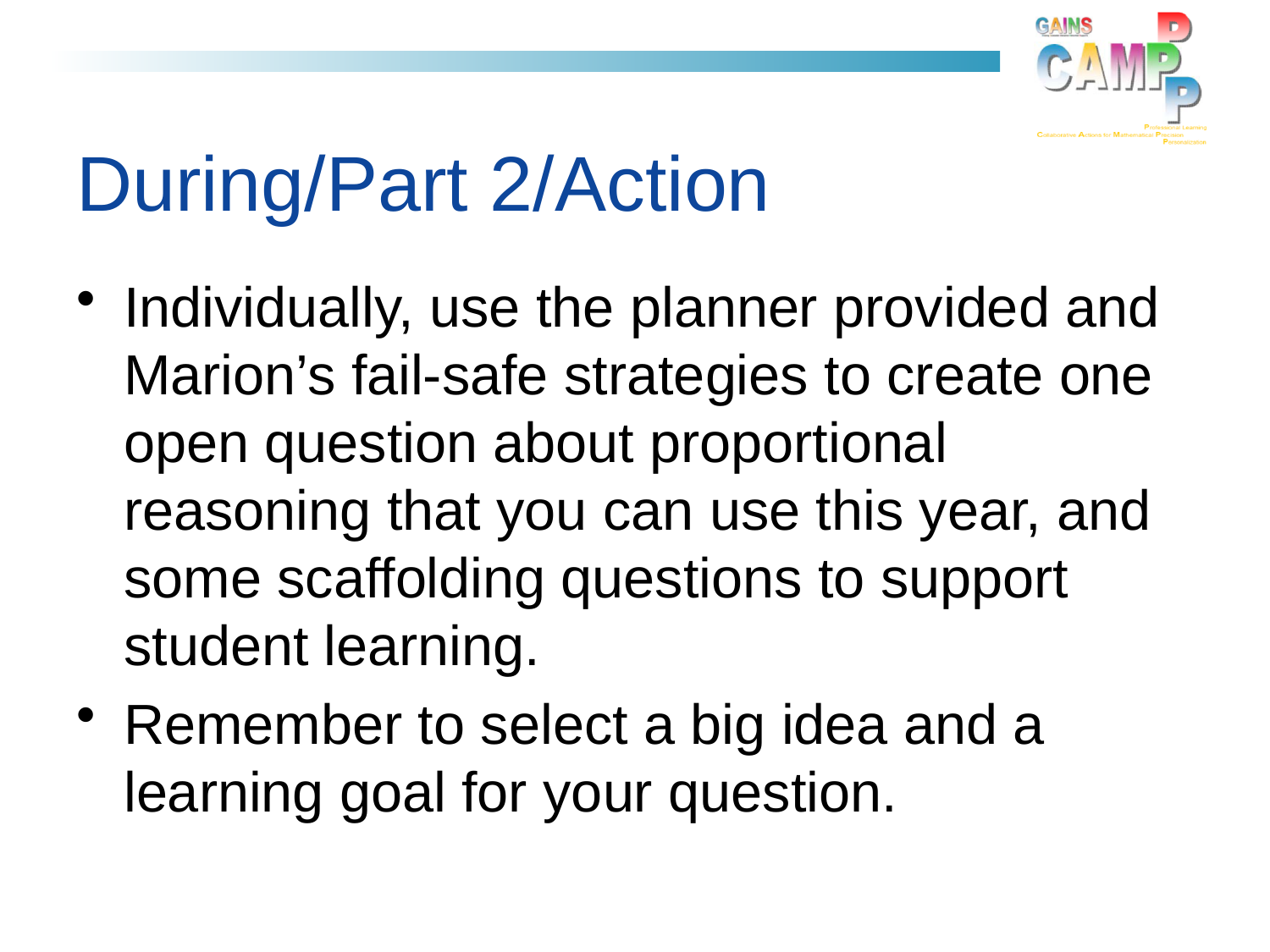

# During/Part 2/Action
Individually, use the planner provided and Marion’s fail-safe strategies to create one open question about proportional reasoning that you can use this year, and some scaffolding questions to support student learning.
Remember to select a big idea and a learning goal for your question.